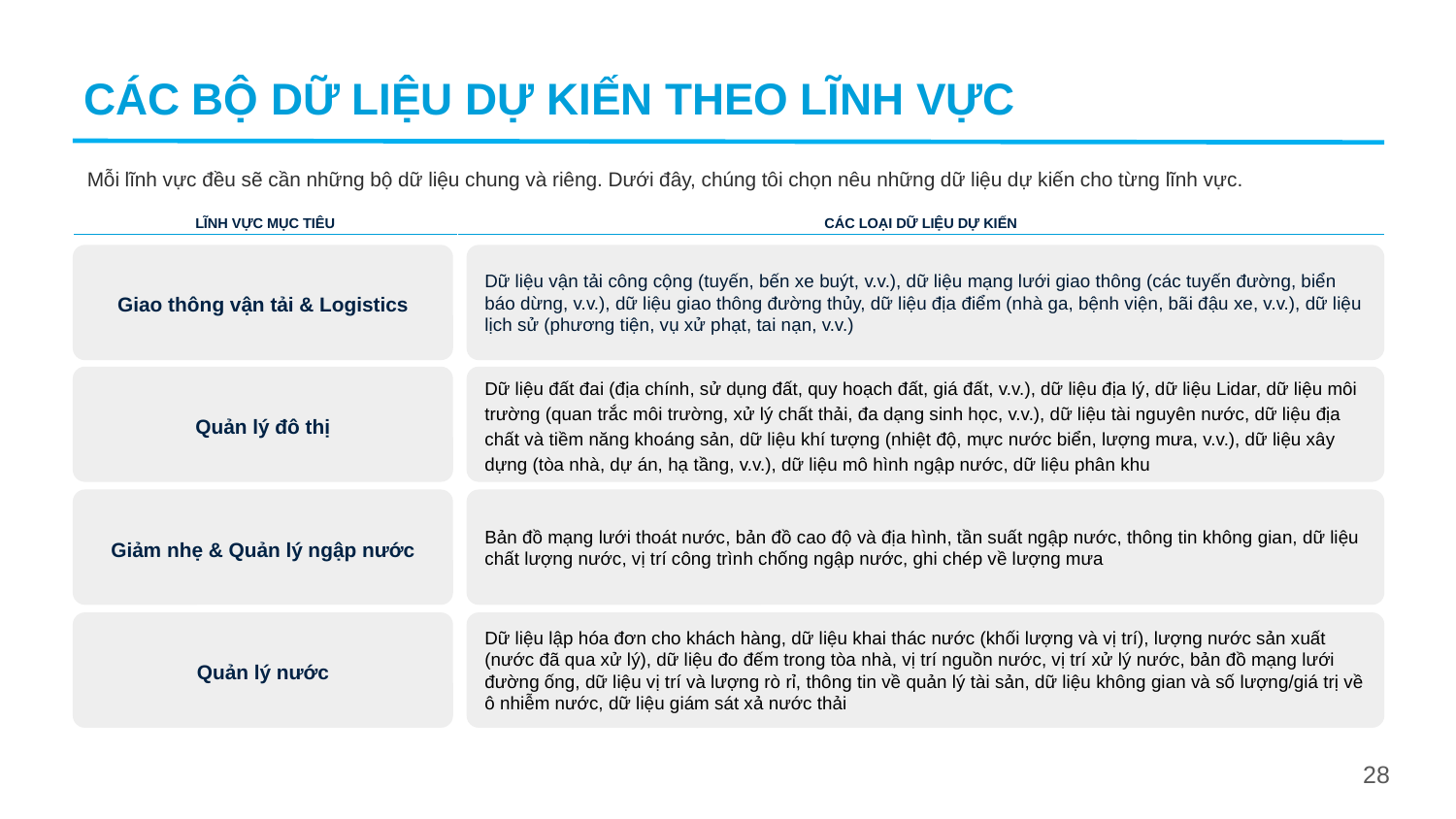

CÁC BỘ DỮ LIỆU DỰ KIẾN THEO LĨNH VỰC
Mỗi lĩnh vực đều sẽ cần những bộ dữ liệu chung và riêng. Dưới đây, chúng tôi chọn nêu những dữ liệu dự kiến cho từng lĩnh vực.
| LĨNH VỰC MỤC TIÊU | CÁC LOẠI DỮ LIỆU DỰ KIẾN |
| --- | --- |
Giao thông vận tải & Logistics
Dữ liệu vận tải công cộng (tuyến, bến xe buýt, v.v.), dữ liệu mạng lưới giao thông (các tuyến đường, biển báo dừng, v.v.), dữ liệu giao thông đường thủy, dữ liệu địa điểm (nhà ga, bệnh viện, bãi đậu xe, v.v.), dữ liệu lịch sử (phương tiện, vụ xử phạt, tai nạn, v.v.)
Quản lý đô thị
Dữ liệu đất đai (địa chính, sử dụng đất, quy hoạch đất, giá đất, v.v.), dữ liệu địa lý, dữ liệu Lidar, dữ liệu môi trường (quan trắc môi trường, xử lý chất thải, đa dạng sinh học, v.v.), dữ liệu tài nguyên nước, dữ liệu địa chất và tiềm năng khoáng sản, dữ liệu khí tượng (nhiệt độ, mực nước biển, lượng mưa, v.v.), dữ liệu xây dựng (tòa nhà, dự án, hạ tầng, v.v.), dữ liệu mô hình ngập nước, dữ liệu phân khu
Giảm nhẹ & Quản lý ngập nước
Bản đồ mạng lưới thoát nước, bản đồ cao độ và địa hình, tần suất ngập nước, thông tin không gian, dữ liệu chất lượng nước, vị trí công trình chống ngập nước, ghi chép về lượng mưa
Quản lý nước
Dữ liệu lập hóa đơn cho khách hàng, dữ liệu khai thác nước (khối lượng và vị trí), lượng nước sản xuất (nước đã qua xử lý), dữ liệu đo đếm trong tòa nhà, vị trí nguồn nước, vị trí xử lý nước, bản đồ mạng lưới đường ống, dữ liệu vị trí và lượng rò rỉ, thông tin về quản lý tài sản, dữ liệu không gian và số lượng/giá trị về ô nhiễm nước, dữ liệu giám sát xả nước thải
28